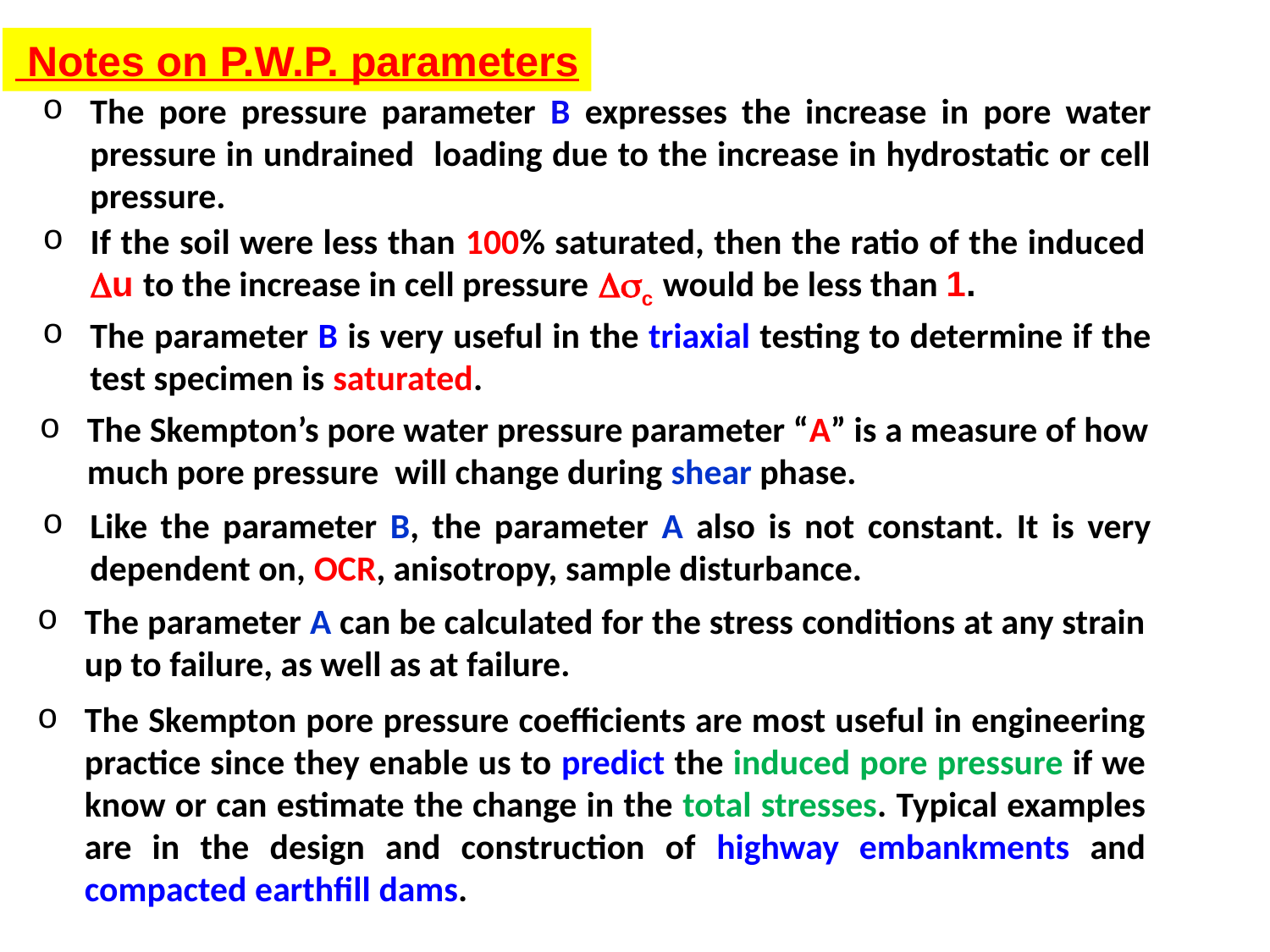

Notes on P.W.P. parameters
The pore pressure parameter B expresses the increase in pore water pressure in undrained  loading due to the increase in hydrostatic or cell pressure.
If the soil were less than 100% saturated, then the ratio of the induced Δu to the increase in cell pressure Δσc would be less than 1.
The parameter B is very useful in the triaxial testing to determine if the test specimen is saturated.
The Skempton’s pore water pressure parameter “A” is a measure of how much pore pressure  will change during shear phase.
Like the parameter B, the parameter A also is not constant. It is very dependent on, OCR, anisotropy, sample disturbance.
The parameter A can be calculated for the stress conditions at any strain up to failure, as well as at failure.
The Skempton pore pressure coefficients are most useful in engineering practice since they enable us to predict the induced pore pressure if we know or can estimate the change in the total stresses. Typical examples are in the design and construction of highway embankments and compacted earthfill dams.